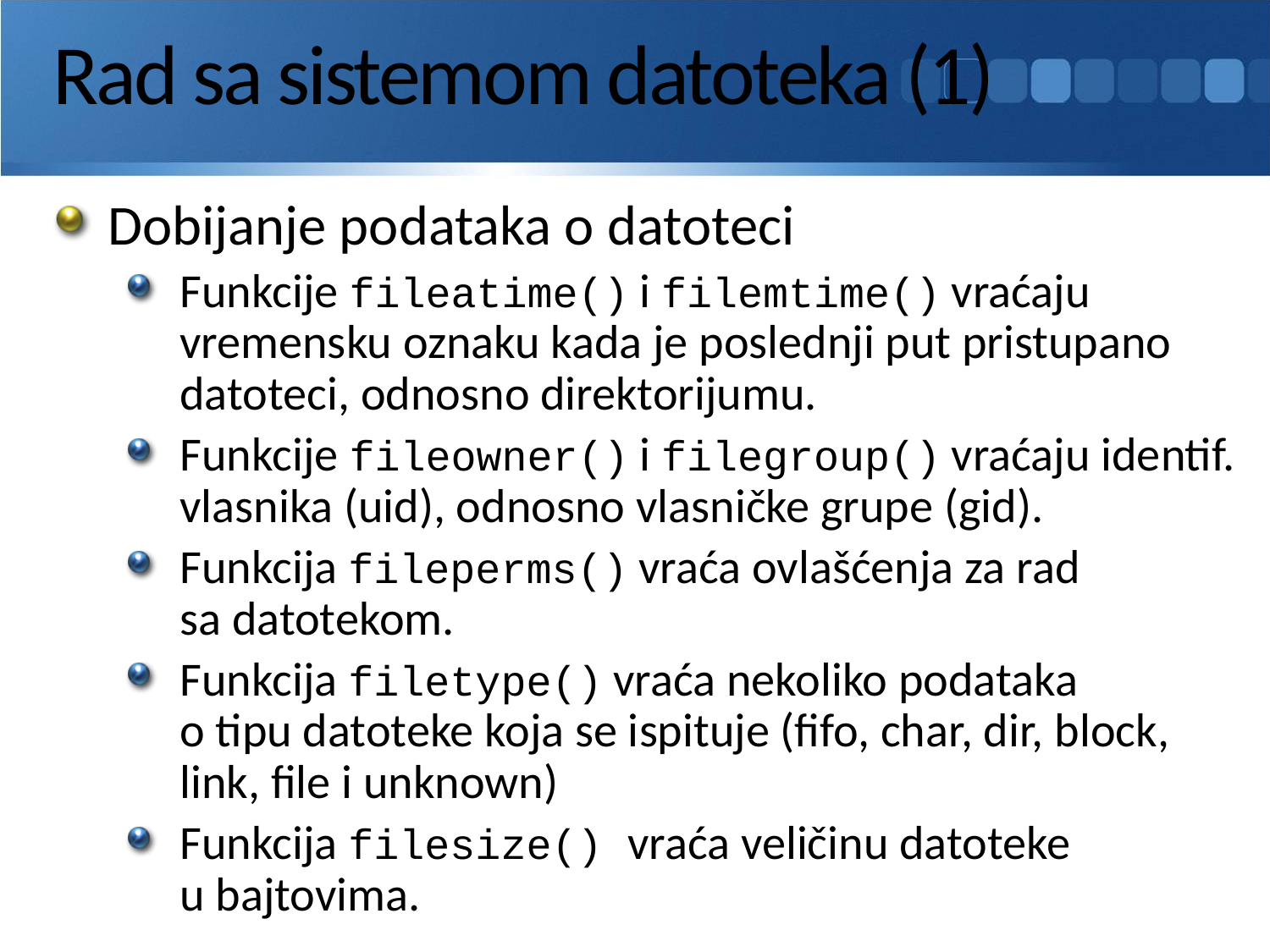

# Rad sa sistemom datoteka (1)
Dobijanje podataka o datoteci
Funkcije fileatime() i filemtime() vraćaju vremensku oznaku kada je poslednji put pristupano datoteci, odnosno direktorijumu.
Funkcije fileowner() i filegroup() vraćaju identif. vlasnika (uid), odnosno vlasničke grupe (gid).
Funkcija fileperms() vraća ovlašćenja za rad
sa datotekom.
Funkcija filetype() vraća nekoliko podataka
o tipu datoteke koja se ispituje (fifo, char, dir, block,
link, file i unknown)
Funkcija filesize() vraća veličinu datoteke
u bajtovima.